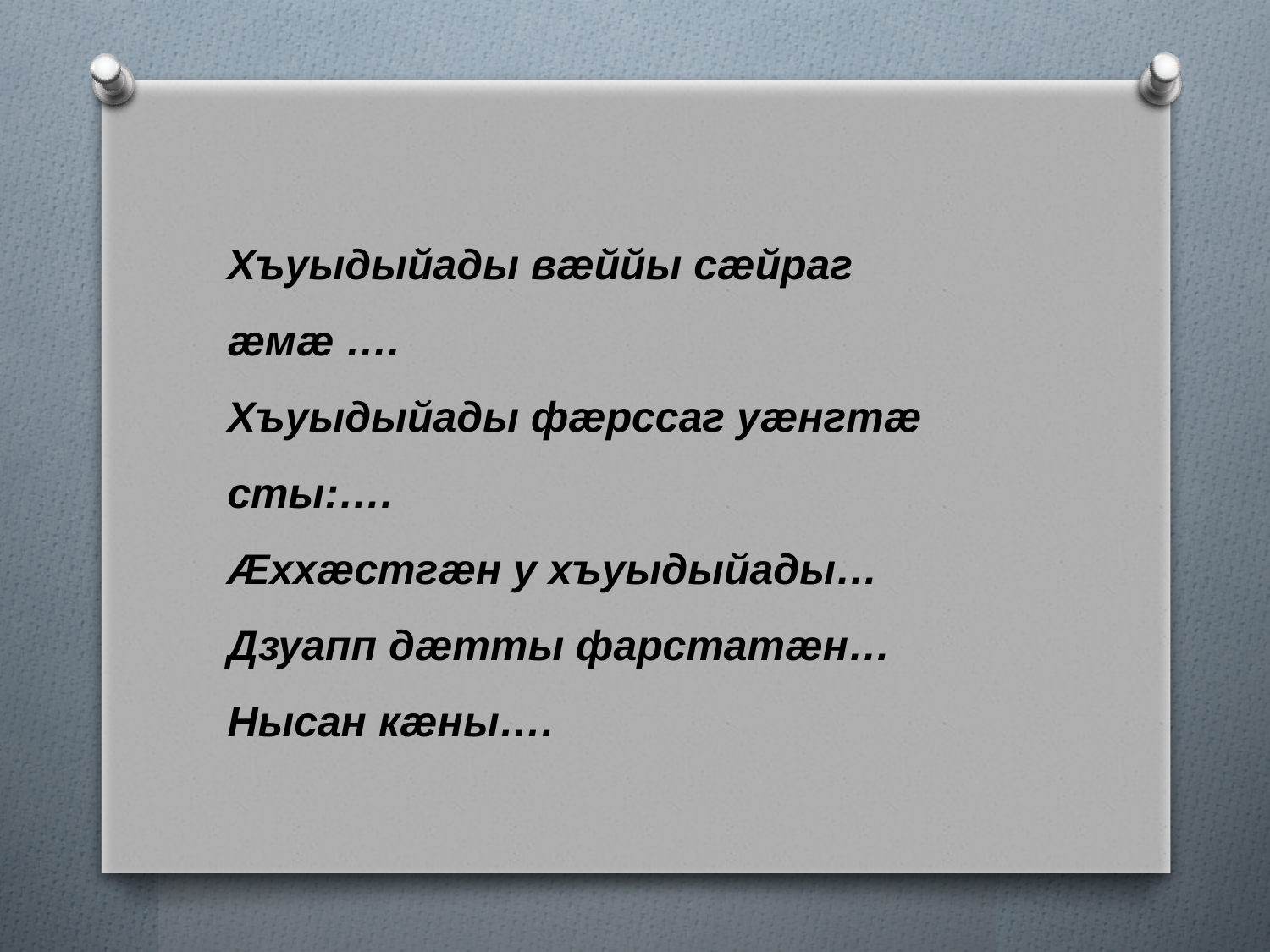

Хъуыдыйады вæййы сæйраг æмæ ….
Хъуыдыйады фæрссаг уæнгтæ сты:….
Æххæстгæн у хъуыдыйады…
Дзуапп дæтты фарстатæн…
Нысан кæны….